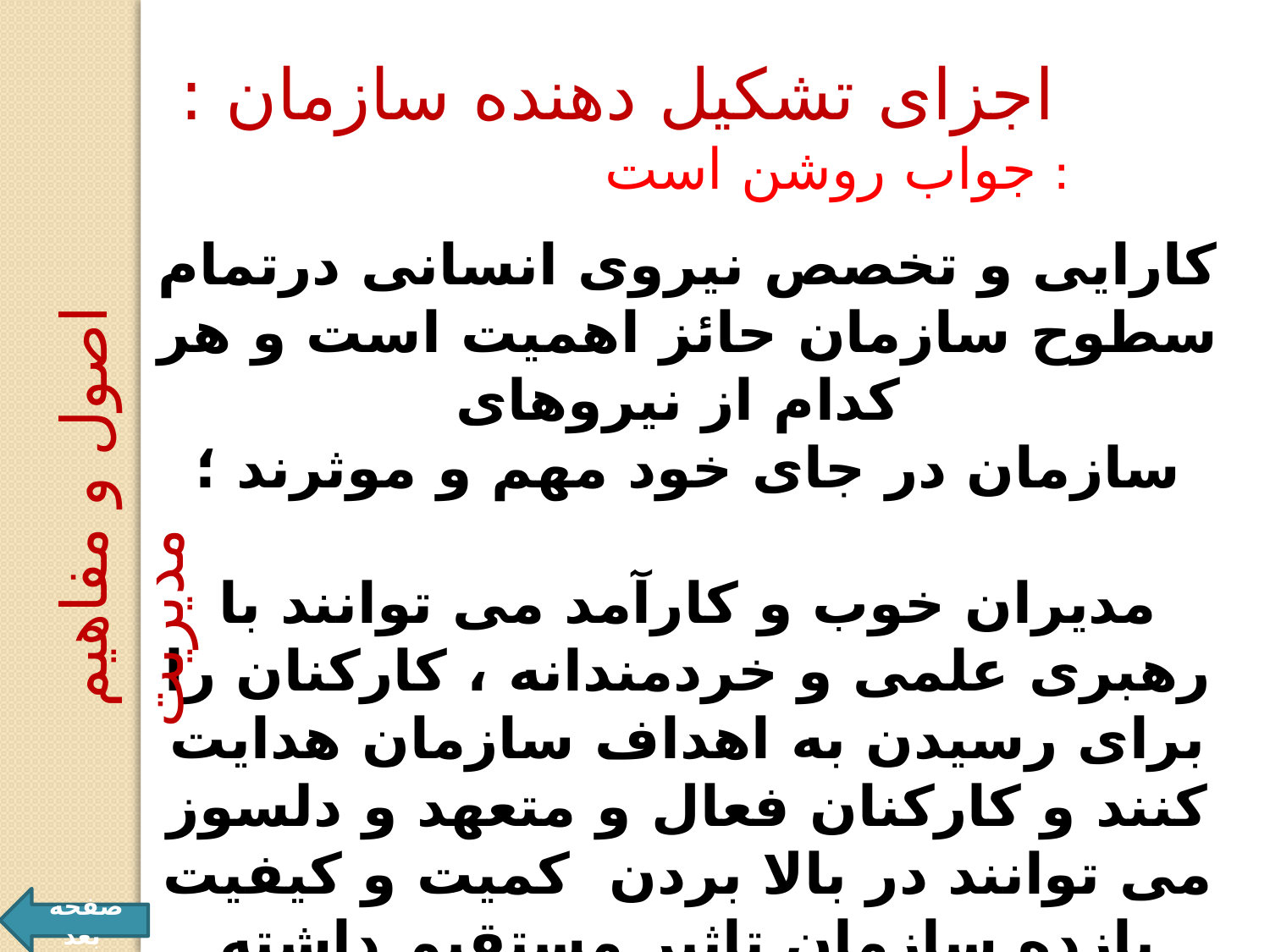

اجزای تشکیل دهنده سازمان :
جواب روشن است :
کارایی و تخصص نیروی انسانی درتمام سطوح سازمان حائز اهمیت است و هر کدام از نیروهای
سازمان در جای خود مهم و موثرند ؛

مدیران خوب و کارآمد می توانند با رهبری علمی و خردمندانه ، کارکنان را برای رسیدن به اهداف سازمان هدایت کنند و کارکنان فعال و متعهد و دلسوز می توانند در بالا بردن  کمیت و کیفیت بازده سازمان تاثیر مستقیم داشته باشند .
اصول و مفاهيم  مديريت
صفحه  بعد